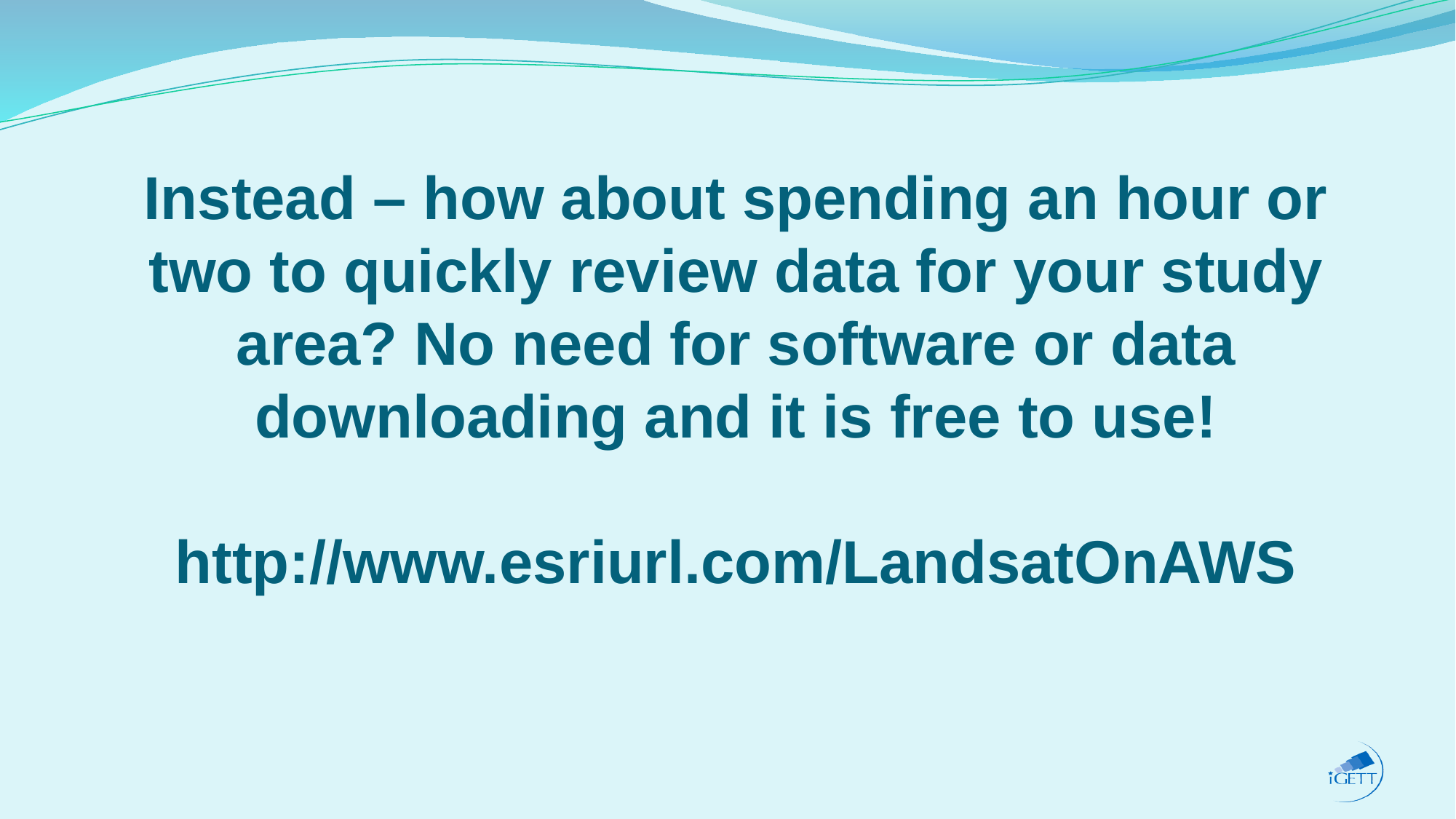

# Instead – how about spending an hour or two to quickly review data for your study area? No need for software or data downloading and it is free to use! http://www.esriurl.com/LandsatOnAWS